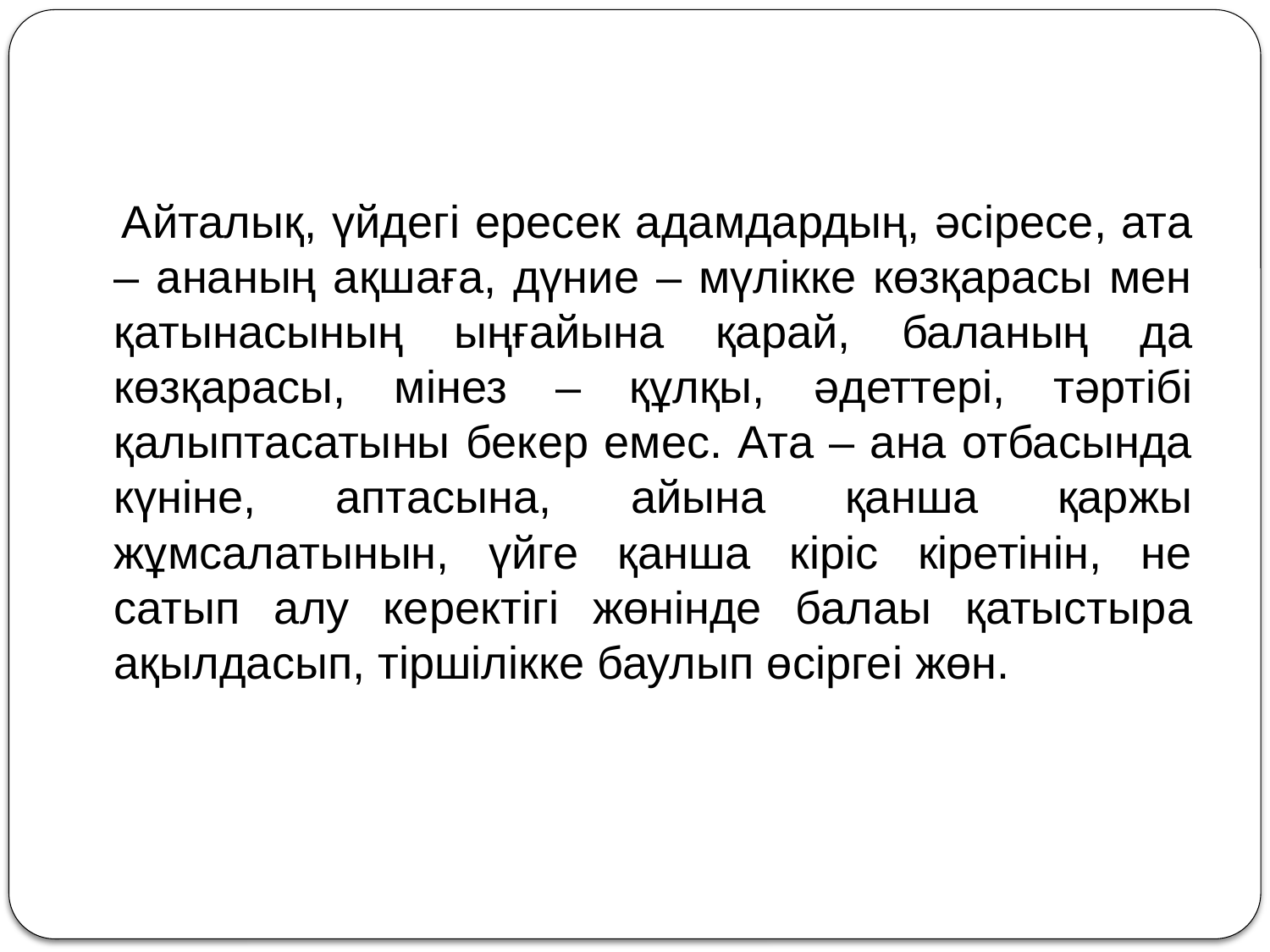

Айталық, үйдегі ересек адамдардың, әсіресе, ата – ананың ақшаға, дүние – мүлікке көзқарасы мен қатынасының ыңғайына қарай, баланың да көзқарасы, мінез – құлқы, әдеттері, тәртібі қалыптасатыны бекер емес. Ата – ана отбасында күніне, аптасына, айына қанша қаржы жұмсалатынын, үйге қанша кіріс кіретінін, не сатып алу керектігі жөнінде балаы қатыстыра ақылдасып, тіршілікке баулып өсіргеі жөн.